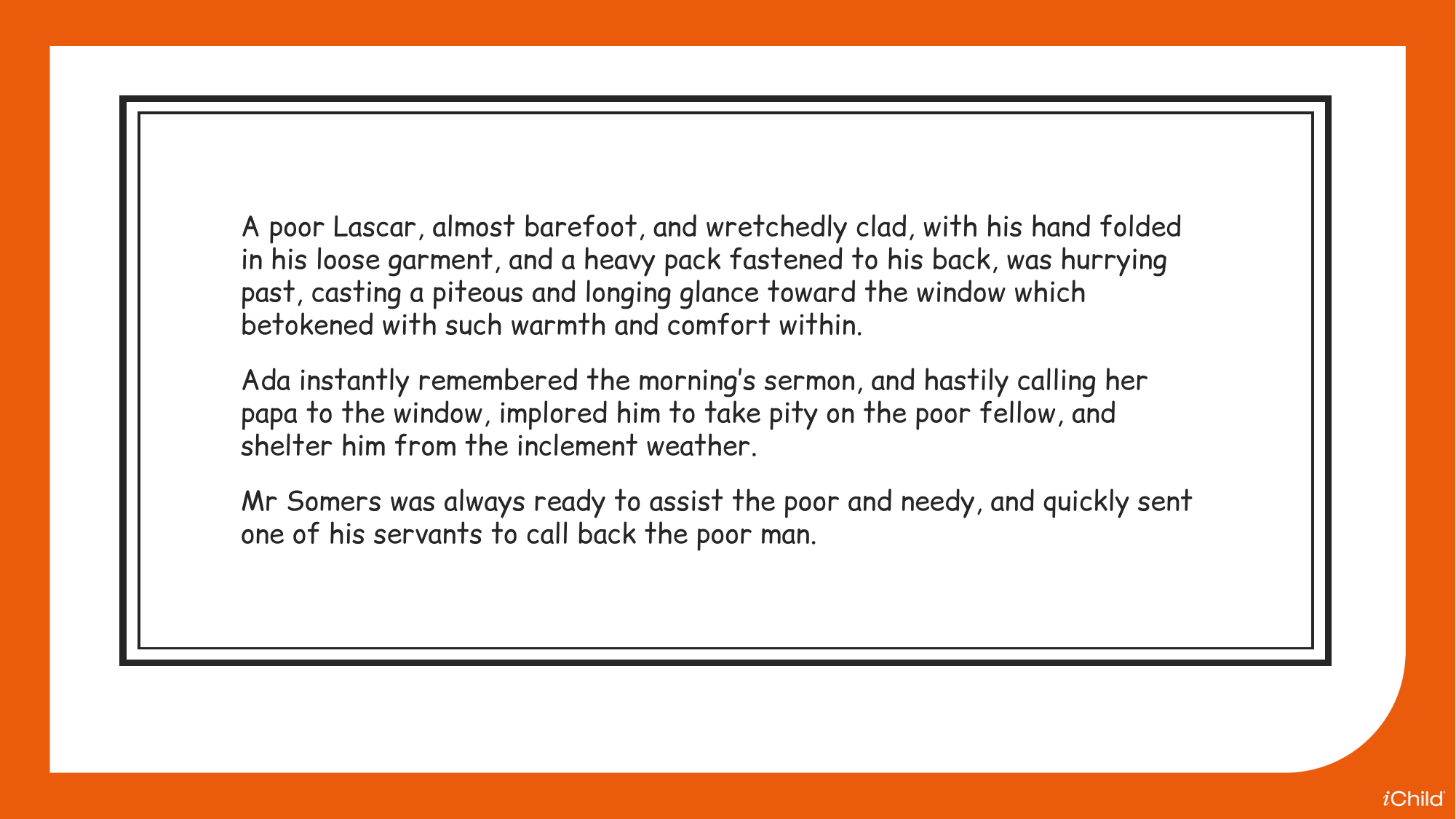

A poor Lascar, almost barefoot, and wretchedly clad, with his hand folded in his loose garment, and a heavy pack fastened to his back, was hurrying past, casting a piteous and longing glance toward the window which betokened with such warmth and comfort within.
Ada instantly remembered the morning’s sermon, and hastily calling her papa to the window, implored him to take pity on the poor fellow, and shelter him from the inclement weather.
Mr Somers was always ready to assist the poor and needy, and quickly sent one of his servants to call back the poor man.